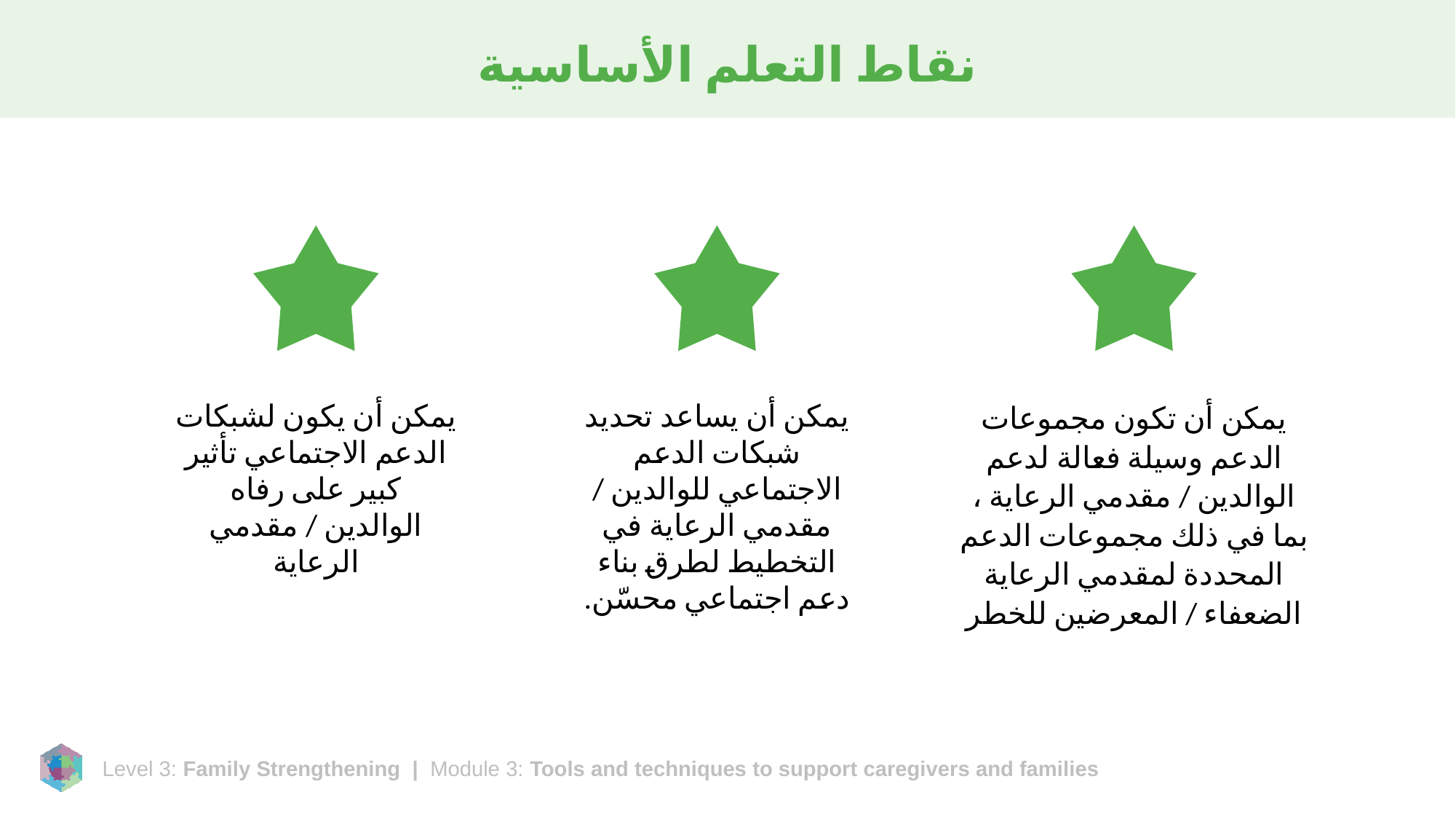

# نقاط التعلم الأساسية

يمكن أن يكون لشبكات الدعم الاجتماعي تأثير كبير على رفاه الوالدين / مقدمي الرعاية
يمكن أن يساعد تحديد شبكات الدعم الاجتماعي للوالدين / مقدمي الرعاية في التخطيط لطرق بناء دعم اجتماعي محسّن.
يمكن أن تكون مجموعات الدعم وسيلة فعالة لدعم الوالدين / مقدمي الرعاية ، بما في ذلك مجموعات الدعم المحددة لمقدمي الرعاية الضعفاء / المعرضين للخطر